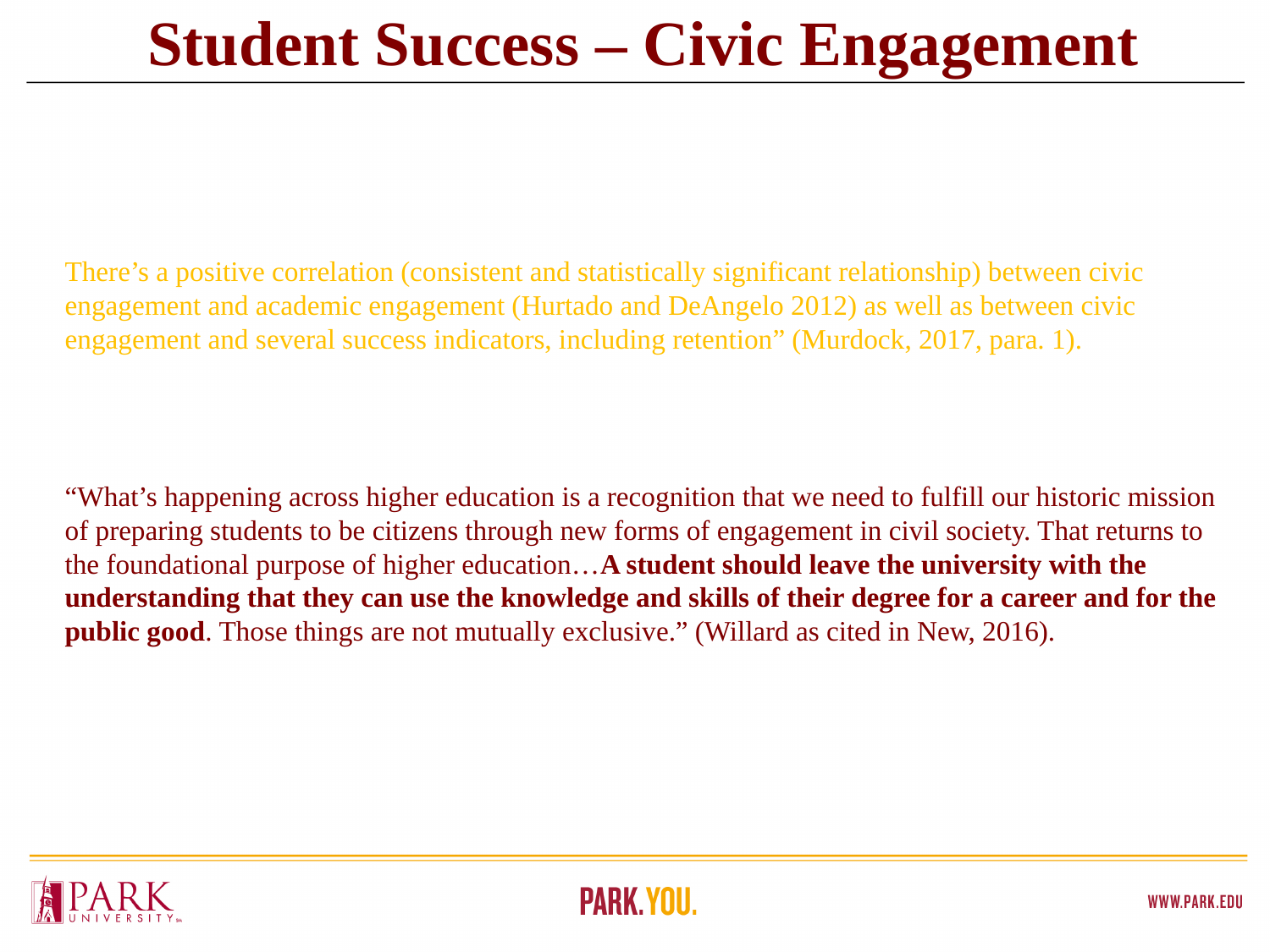

# Student Success – Civic Engagement

There’s a positive correlation (consistent and statistically significant relationship) between civic engagement and academic engagement (Hurtado and DeAngelo 2012) as well as between civic engagement and several success indicators, including retention” (Murdock, 2017, para. 1).

“What’s happening across higher education is a recognition that we need to fulfill our historic mission of preparing students to be citizens through new forms of engagement in civil society. That returns to the foundational purpose of higher education…A student should leave the university with the understanding that they can use the knowledge and skills of their degree for a career and for the public good. Those things are not mutually exclusive.” (Willard as cited in New, 2016).